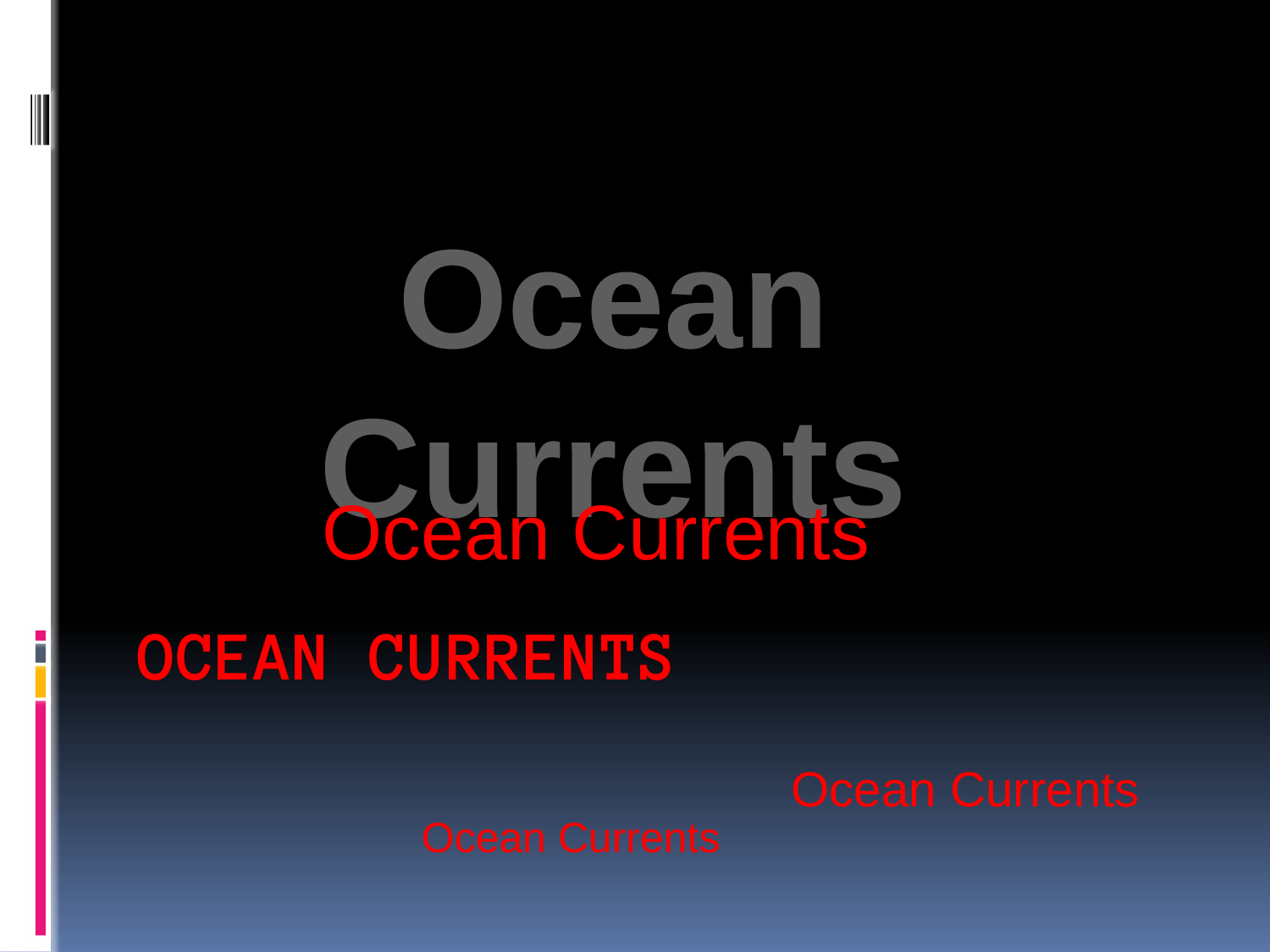

Ocean Currents
Ocean Currents
# Ocean Currents
Ocean Currents
Ocean Currents